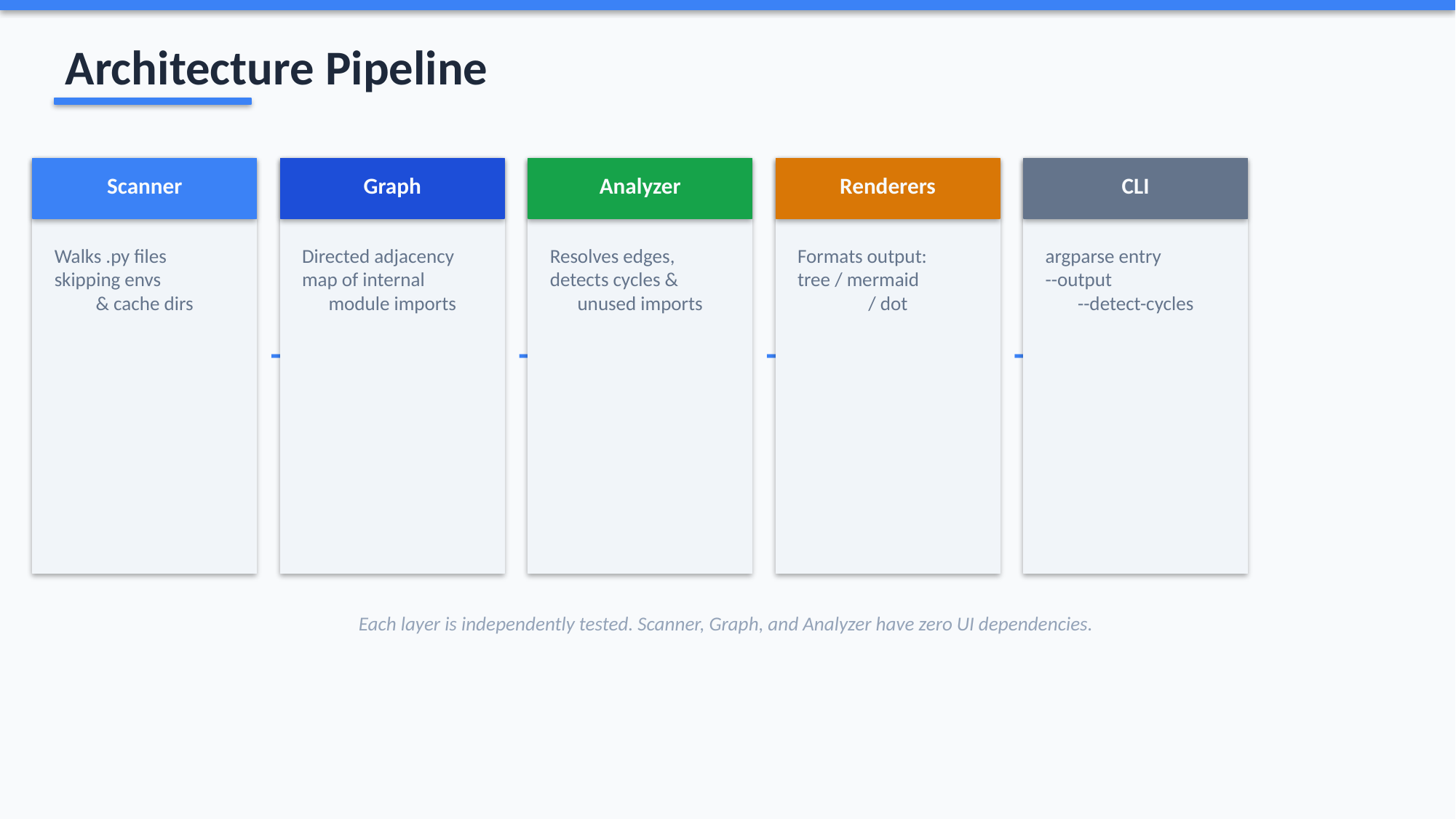

Architecture Pipeline

Scanner
Graph
Analyzer
Renderers
CLI
Walks .py files
skipping envs
& cache dirs
Directed adjacency
map of internal
module imports
Resolves edges,
detects cycles &
unused imports
Formats output:
tree / mermaid
/ dot
argparse entry
--output
--detect-cycles
→
→
→
→
Each layer is independently tested. Scanner, Graph, and Analyzer have zero UI dependencies.